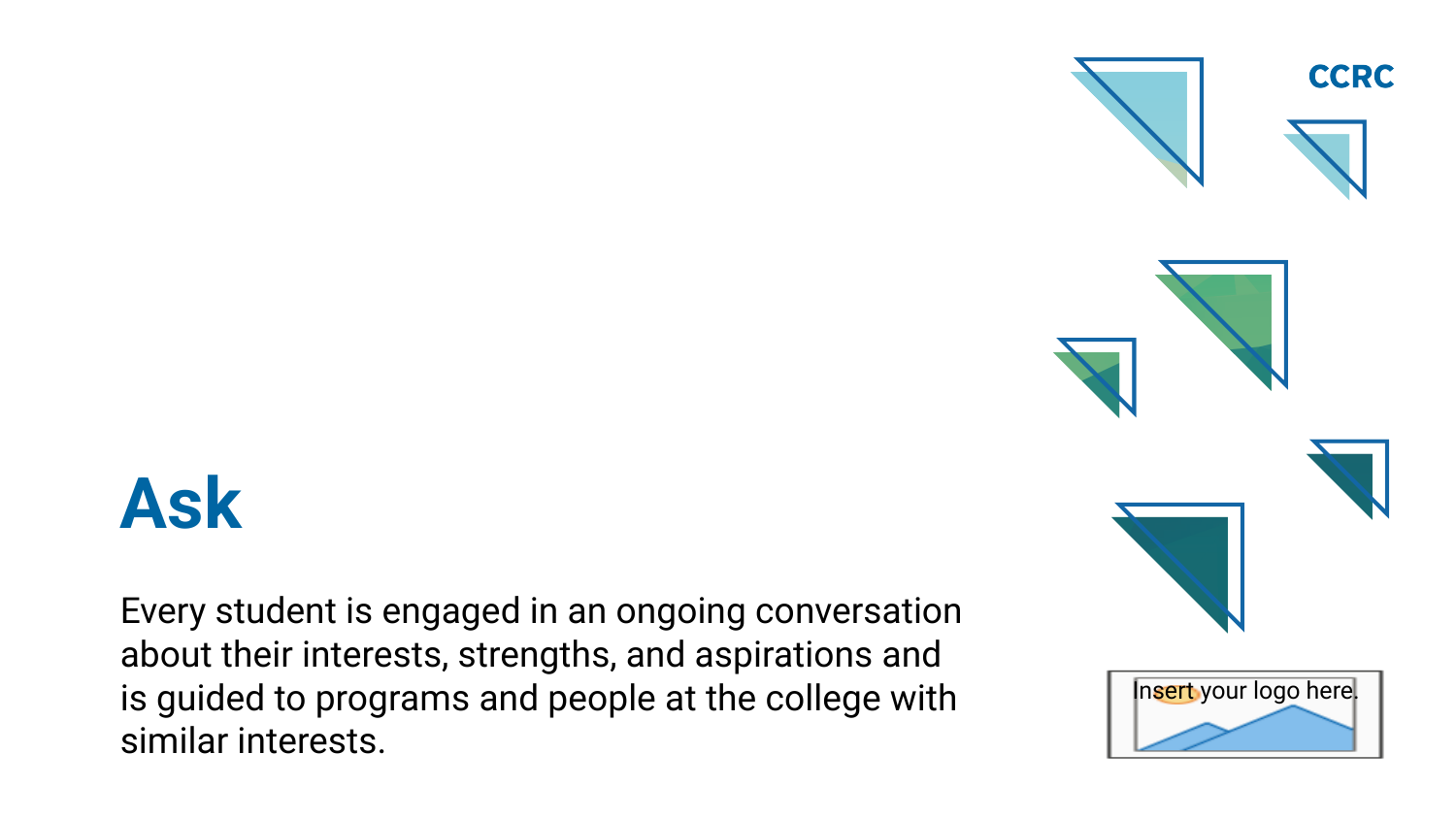

# Ask
Every student is engaged in an ongoing conversation about their interests, strengths, and aspirations and is guided to programs and people at the college with similar interests.